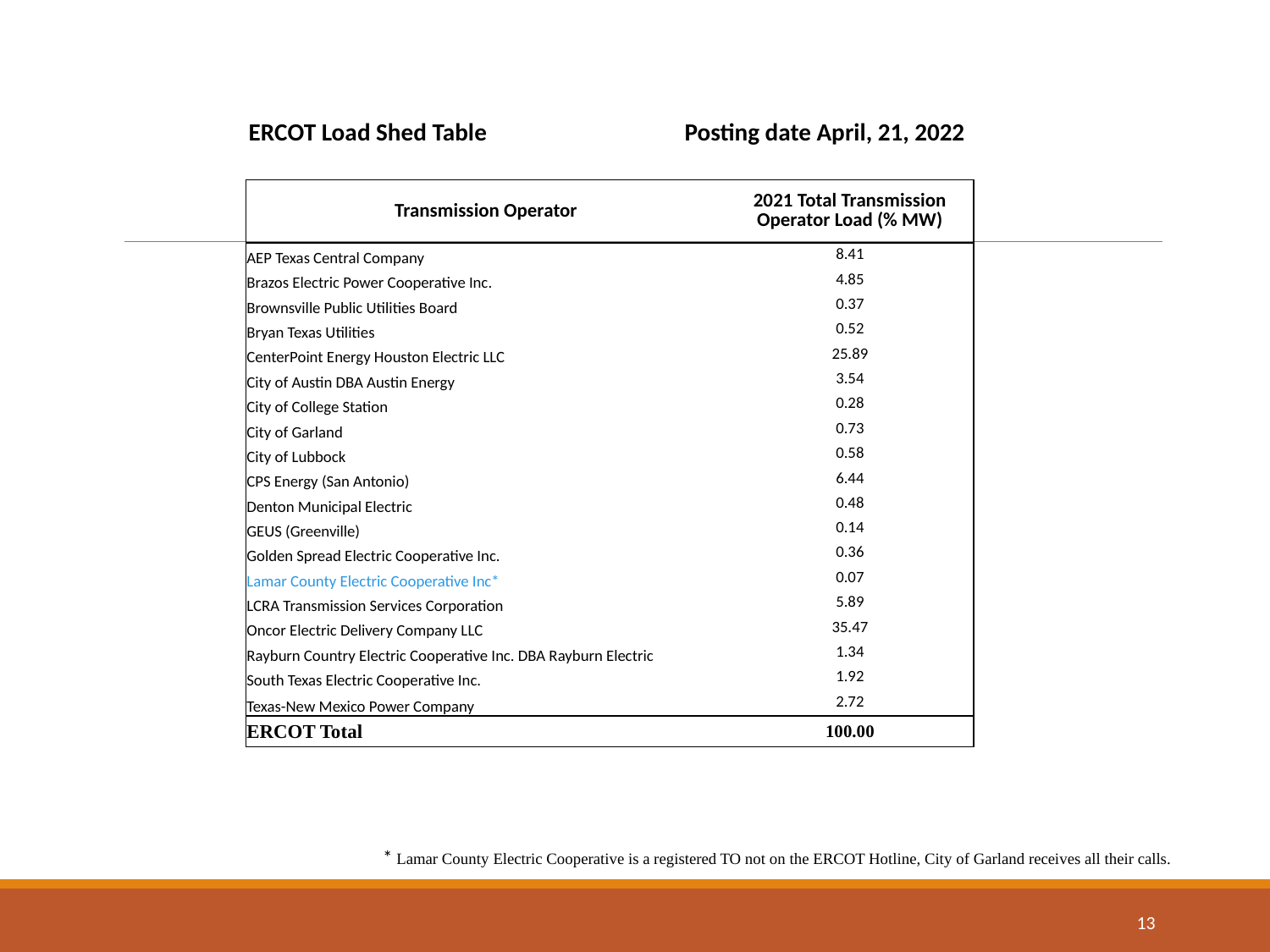

|  |  |
| --- | --- |
| ERCOT Load Shed Table Posting date April, 21, 2022 |  |
|  |  |
| Transmission Operator | 2021 Total Transmission Operator Load (% MW) |
| AEP Texas Central Company | 8.41 |
| Brazos Electric Power Cooperative Inc. | 4.85 |
| Brownsville Public Utilities Board | 0.37 |
| Bryan Texas Utilities | 0.52 |
| CenterPoint Energy Houston Electric LLC | 25.89 |
| City of Austin DBA Austin Energy | 3.54 |
| City of College Station | 0.28 |
| City of Garland | 0.73 |
| City of Lubbock | 0.58 |
| CPS Energy (San Antonio) | 6.44 |
| Denton Municipal Electric | 0.48 |
| GEUS (Greenville) | 0.14 |
| Golden Spread Electric Cooperative Inc. | 0.36 |
| Lamar County Electric Cooperative Inc\* | 0.07 |
| LCRA Transmission Services Corporation | 5.89 |
| Oncor Electric Delivery Company LLC | 35.47 |
| Rayburn Country Electric Cooperative Inc. DBA Rayburn Electric | 1.34 |
| South Texas Electric Cooperative Inc. | 1.92 |
| Texas-New Mexico Power Company | 2.72 |
| ERCOT Total | 100.00 |
* Lamar County Electric Cooperative is a registered TO not on the ERCOT Hotline, City of Garland receives all their calls.
13